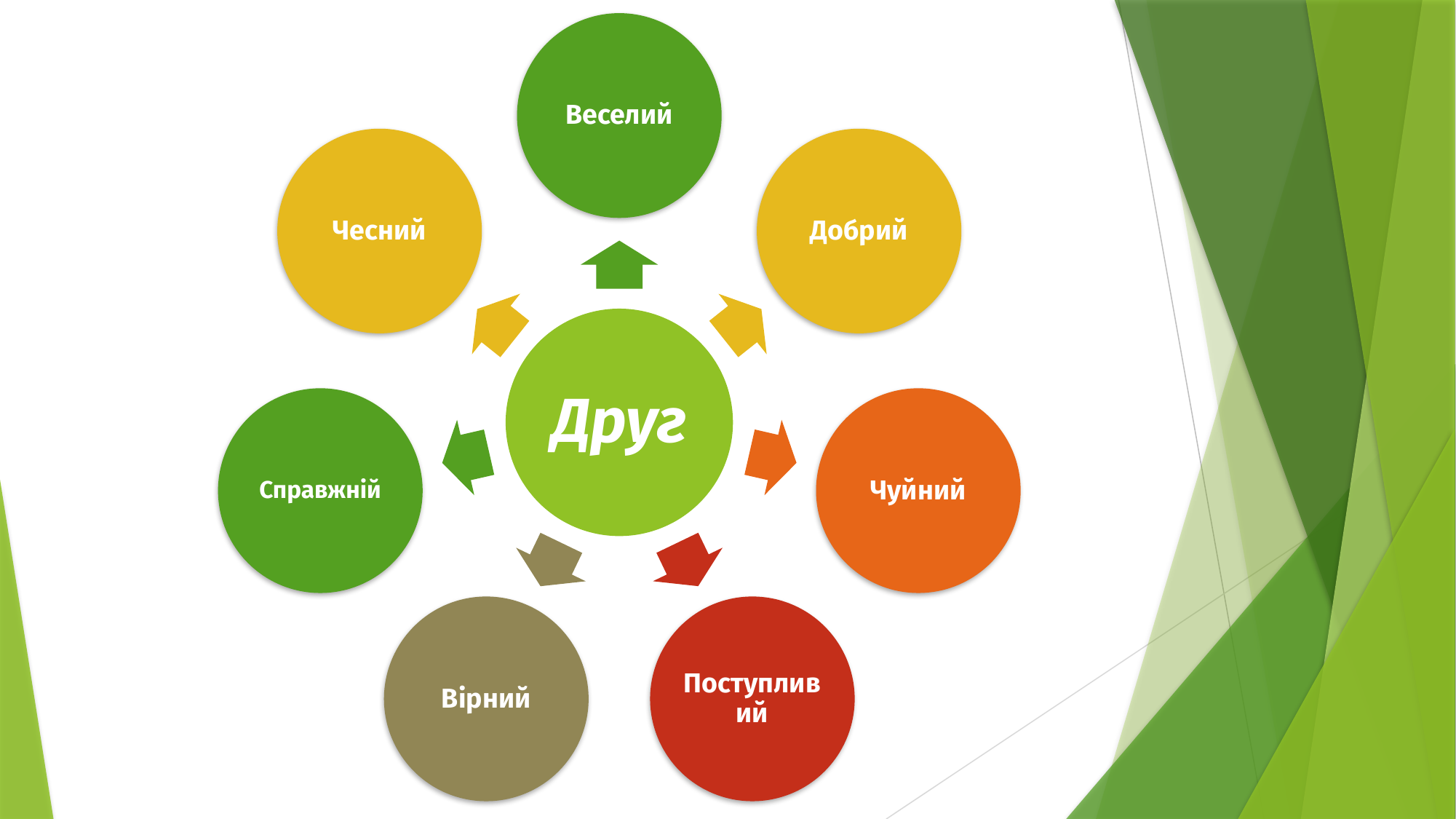

Друг

Веселий

Добрий

Чуйний

Поступливий

Вірний

Справжній

Чесний